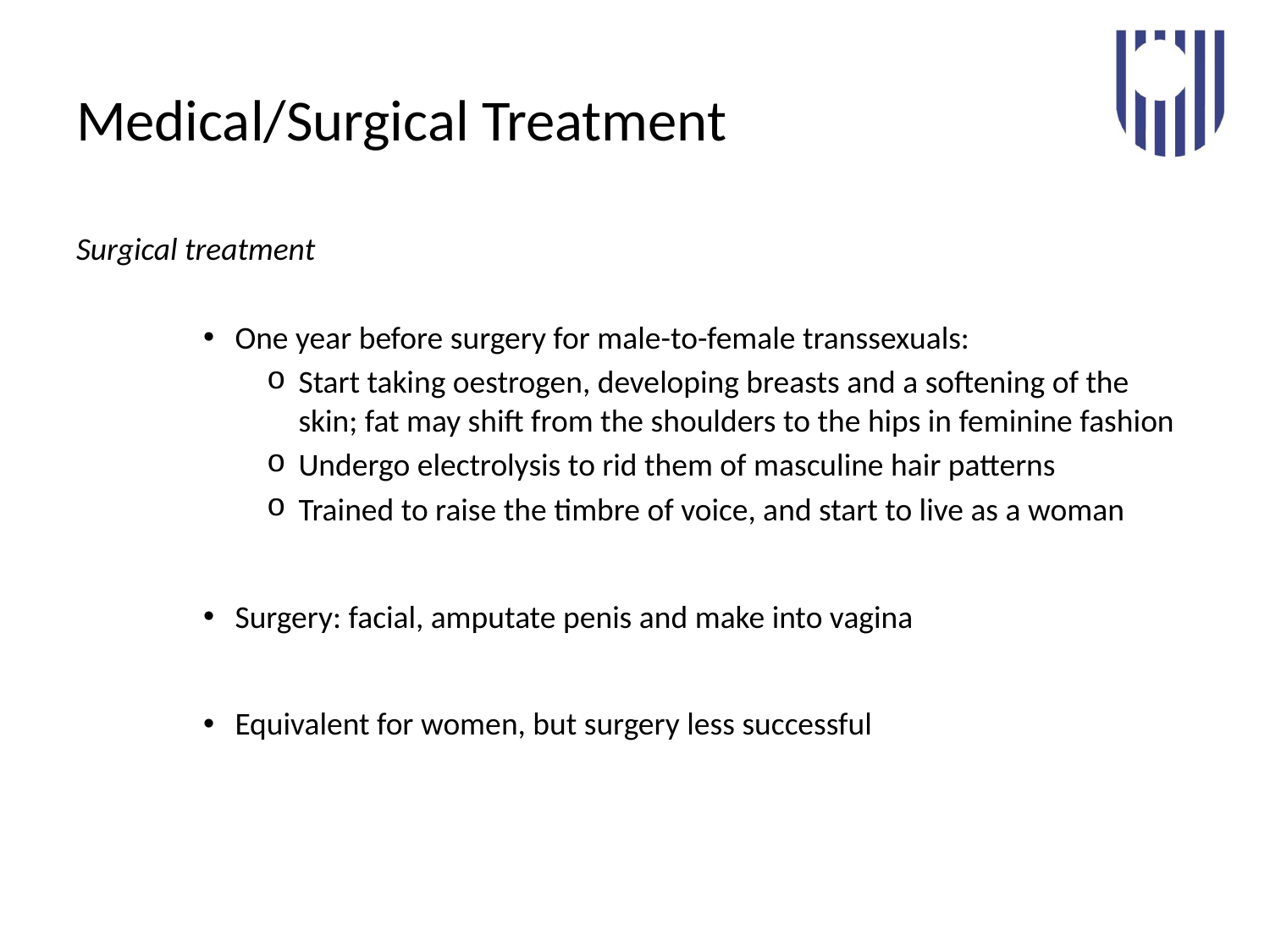

# Medical/Surgical Treatment
Surgical treatment

One year before surgery for male-to-female transsexuals:
Start taking oestrogen, developing breasts and a softening of the skin; fat may shift from the shoulders to the hips in feminine fashion
Undergo electrolysis to rid them of masculine hair patterns
Trained to raise the timbre of voice, and start to live as a woman

Surgery: facial, amputate penis and make into vagina

Equivalent for women, but surgery less successful